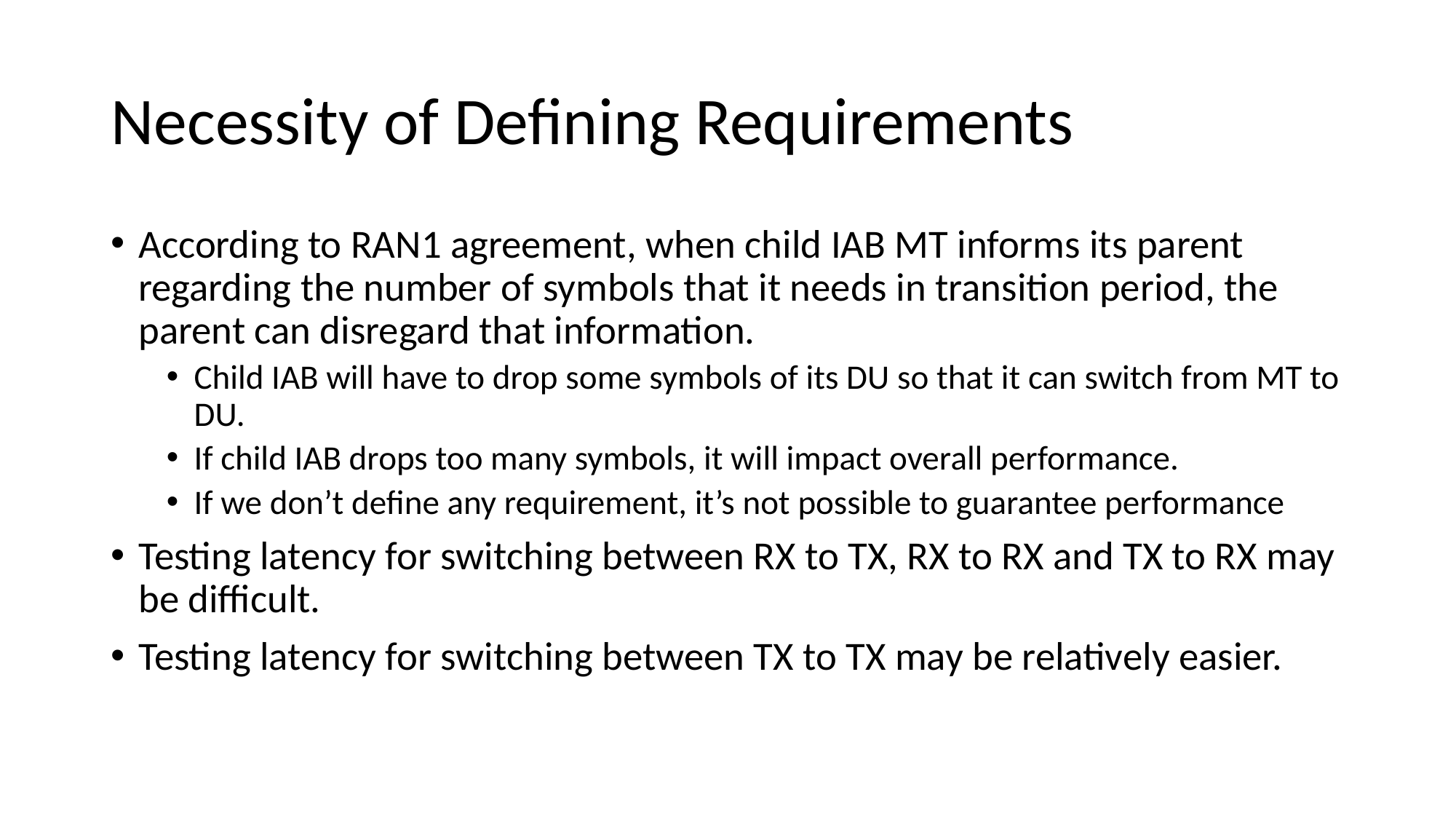

# Necessity of Defining Requirements
According to RAN1 agreement, when child IAB MT informs its parent regarding the number of symbols that it needs in transition period, the parent can disregard that information.
Child IAB will have to drop some symbols of its DU so that it can switch from MT to DU.
If child IAB drops too many symbols, it will impact overall performance.
If we don’t define any requirement, it’s not possible to guarantee performance
Testing latency for switching between RX to TX, RX to RX and TX to RX may be difficult.
Testing latency for switching between TX to TX may be relatively easier.